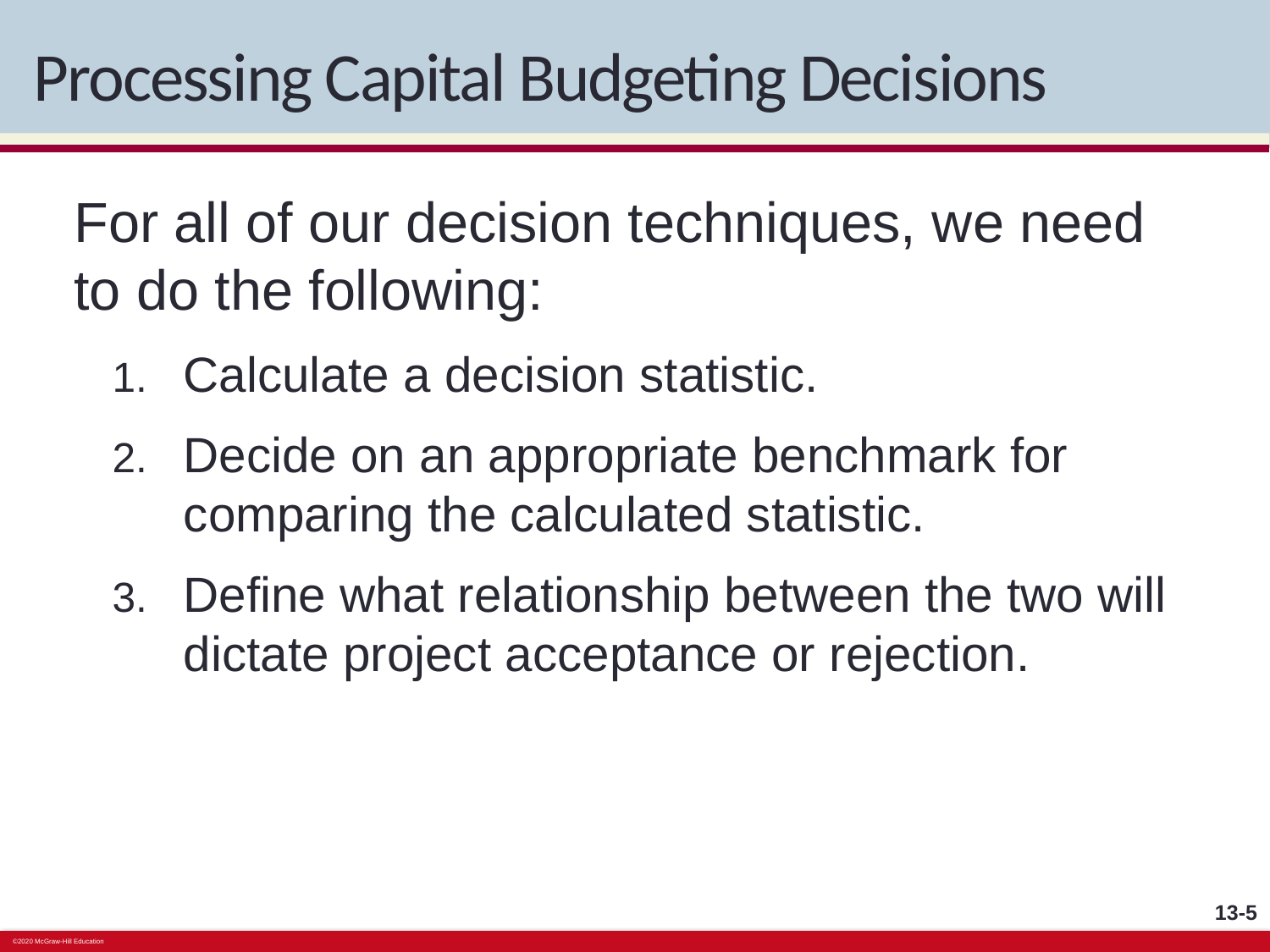

# Processing Capital Budgeting Decisions
For all of our decision techniques, we need to do the following:
Calculate a decision statistic.
Decide on an appropriate benchmark for comparing the calculated statistic.
Define what relationship between the two will dictate project acceptance or rejection.